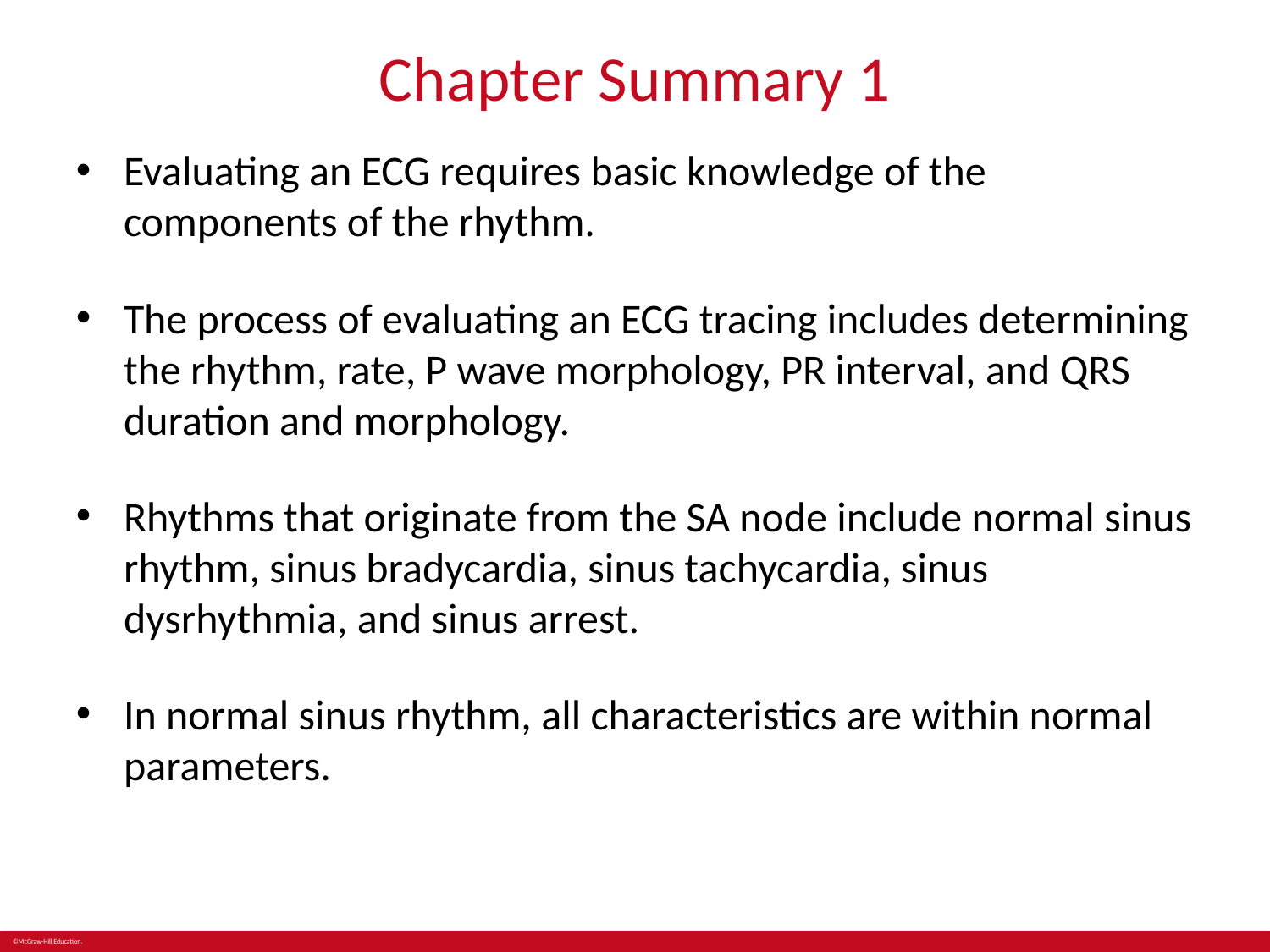

# Chapter Summary 1
Evaluating an ECG requires basic knowledge of the components of the rhythm.
The process of evaluating an ECG tracing includes determining the rhythm, rate, P wave morphology, PR interval, and QRS duration and morphology.
Rhythms that originate from the SA node include normal sinus rhythm, sinus bradycardia, sinus tachycardia, sinus dysrhythmia, and sinus arrest.
In normal sinus rhythm, all characteristics are within normal parameters.